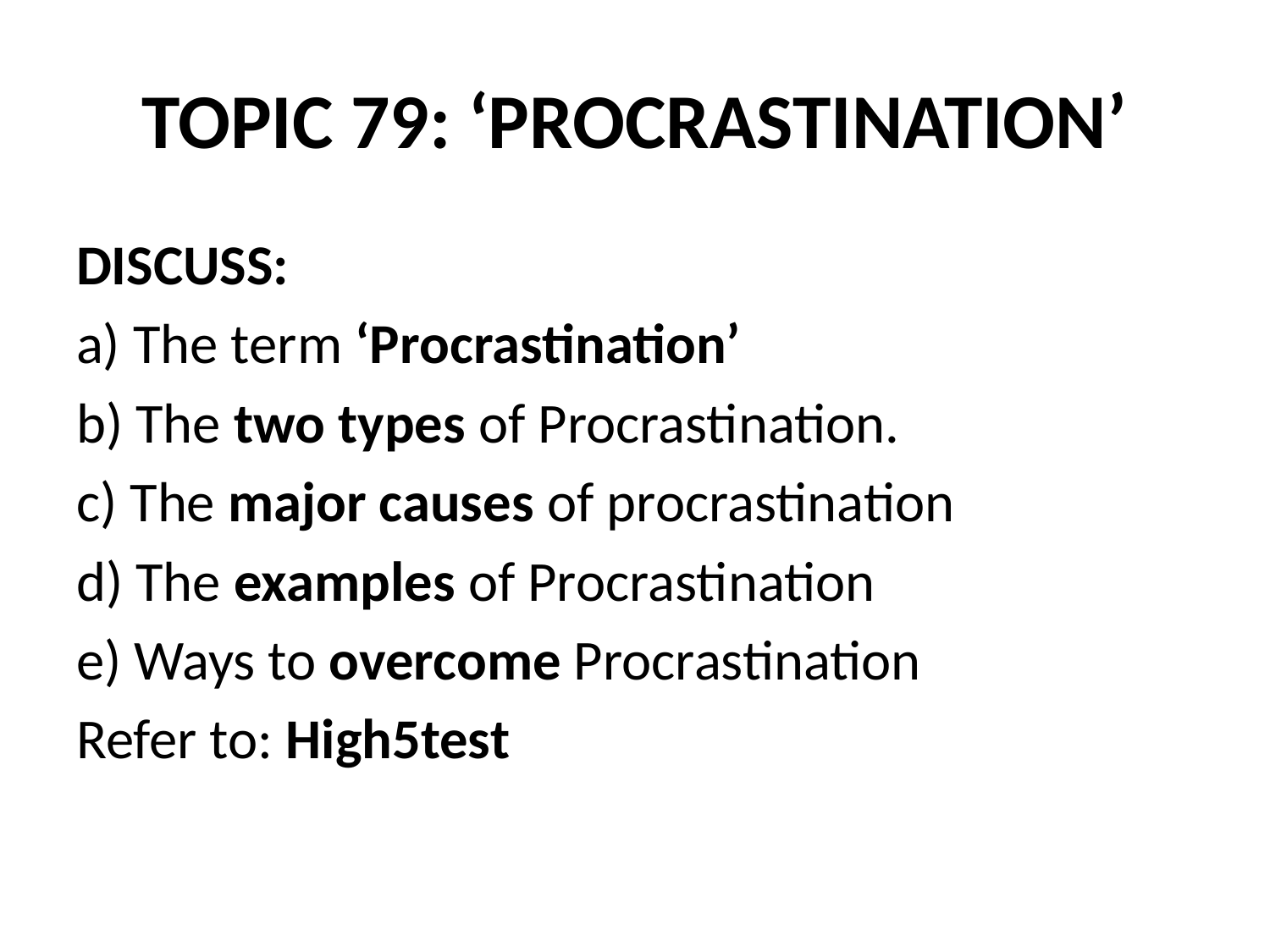

# TOPIC 79: ‘PROCRASTINATION’
DISCUSS:
a) The term ‘Procrastination’
b) The two types of Procrastination.
c) The major causes of procrastination
d) The examples of Procrastination
e) Ways to overcome Procrastination
Refer to: High5test